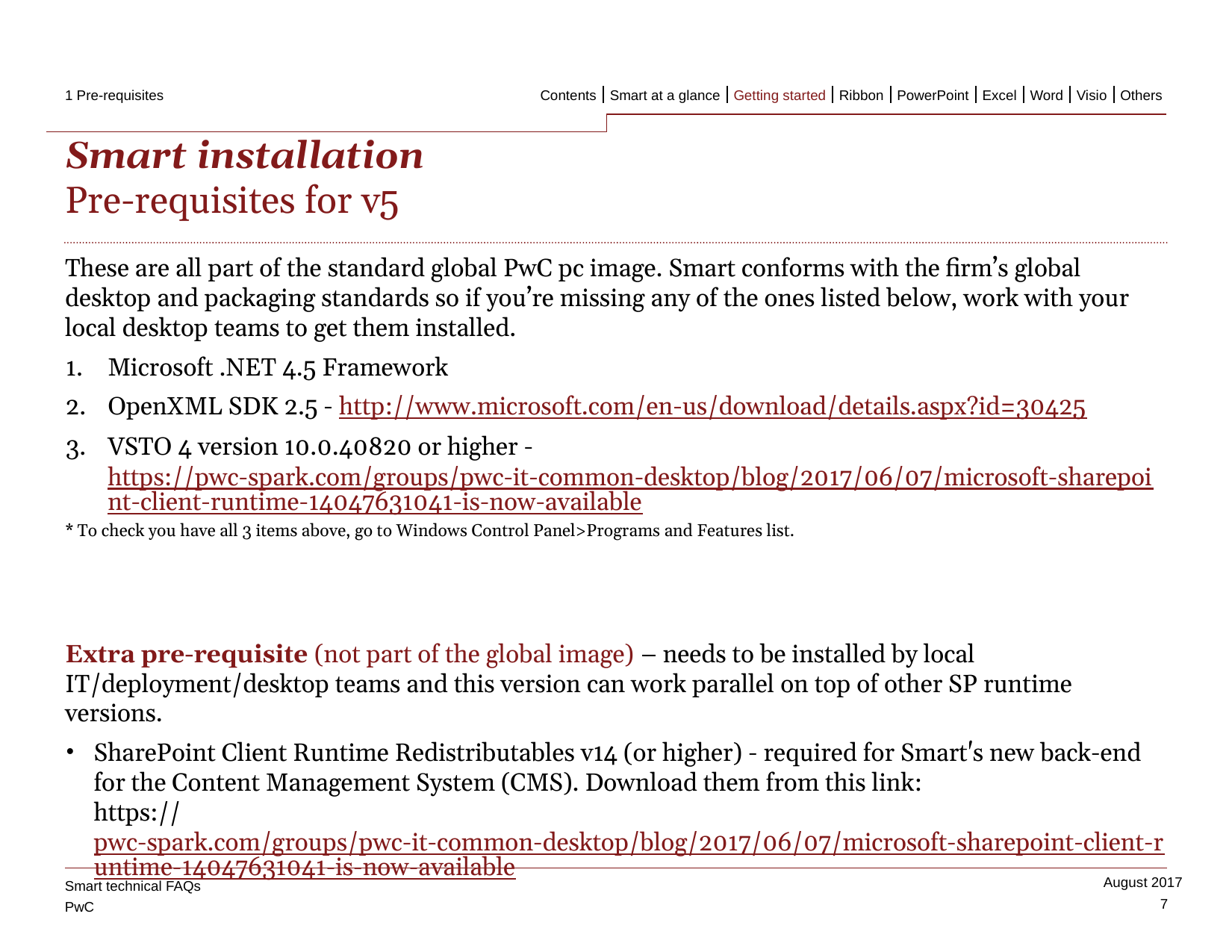

1 Pre-requisites
Contents
Smart at a glance
Getting started
Ribbon
PowerPoint
Excel
Word
Visio
Others
# Smart installation Pre-requisites for v5
These are all part of the standard global PwC pc image. Smart conforms with the firm’s global desktop and packaging standards so if you’re missing any of the ones listed below, work with your local desktop teams to get them installed.
Microsoft .NET 4.5 Framework
OpenXML SDK 2.5 - http://www.microsoft.com/en-us/download/details.aspx?id=30425
VSTO 4 version 10.0.40820 or higher - https://pwc-spark.com/groups/pwc-it-common-desktop/blog/2017/06/07/microsoft-sharepoint-client-runtime-14047631041-is-now-available

Extra pre-requisite (not part of the global image) – needs to be installed by local IT/deployment/desktop teams and this version can work parallel on top of other SP runtime versions.
SharePoint Client Runtime Redistributables v14 (or higher) - required for Smart's new back-end for the Content Management System (CMS). Download them from this link:
https://pwc-spark.com/groups/pwc-it-common-desktop/blog/2017/06/07/microsoft-sharepoint-client-runtime-14047631041-is-now-available

* To check you have all 3 items above, go to Windows Control Panel>Programs and Features list.
Smart technical FAQs
7